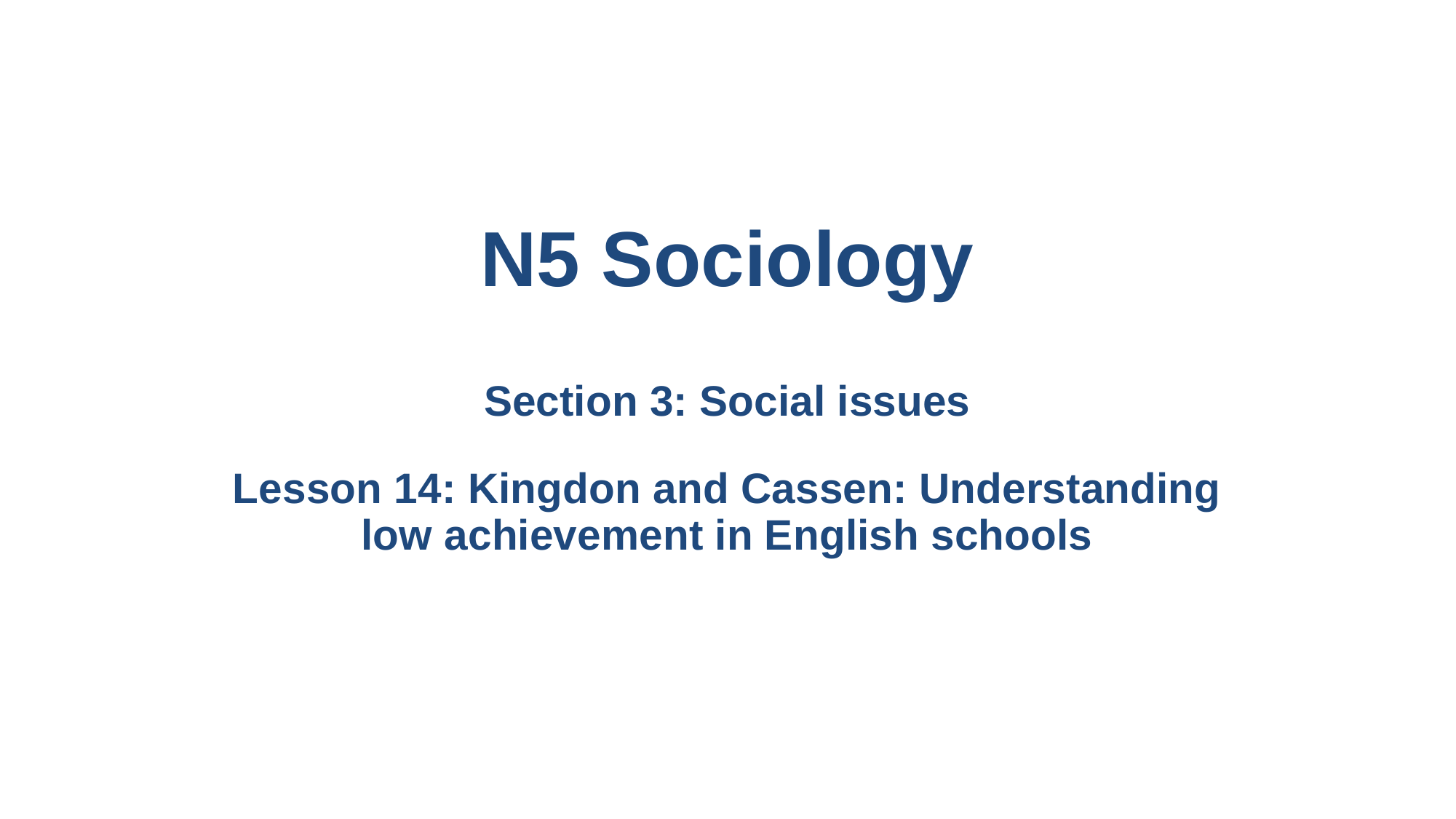

# N5 Sociology Section 3: Social issues Lesson 14: Kingdon and Cassen: Understanding low achievement in English schools